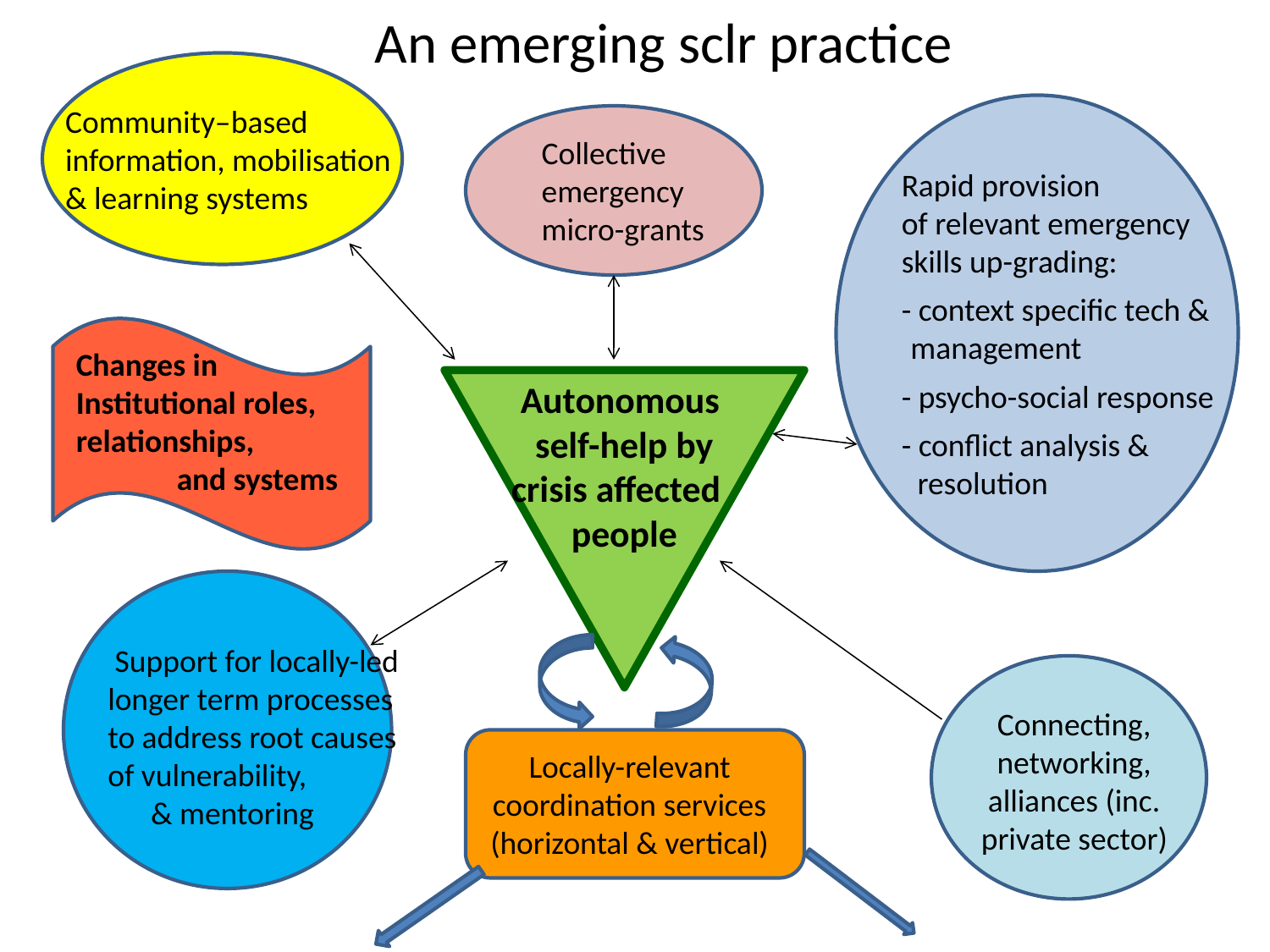

An emerging sclr practice

Community–based information, mobilisation  & learning systems

Collective emergency micro-grants
Rapid provision
of relevant emergency  skills up-grading:
- context specific tech & management
- psycho-social response
- conflict analysis & resolution

Changes in
Institutional roles, relationships,
              and systems

Autonomous  self-help by crisis affected
people

 Support for locally-led longer term processes to address root causes of vulnerability,
      & mentoring

Connecting, networking, alliances (inc. private sector)

Locally-relevant coordination services (horizontal & vertical)